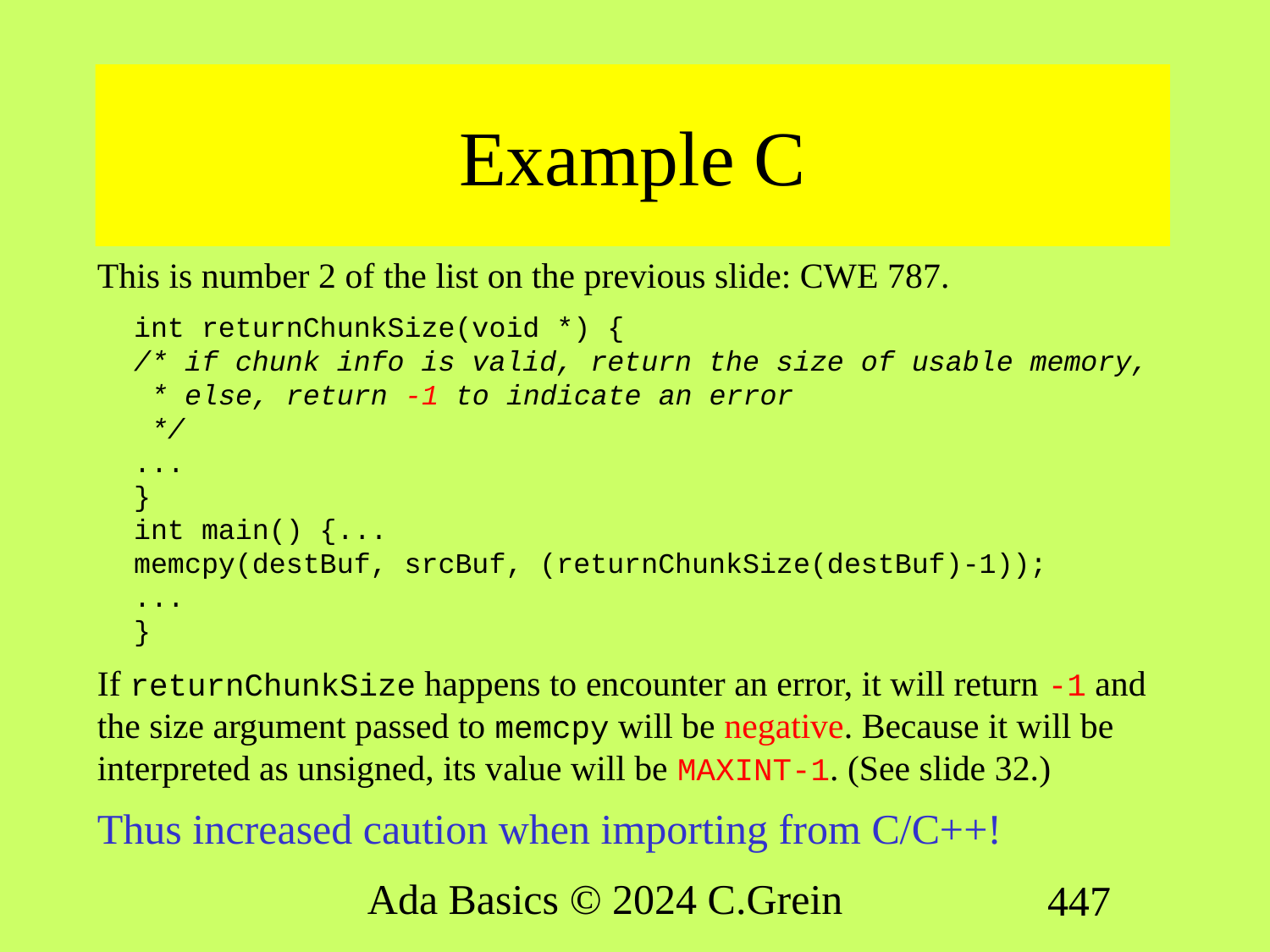

# Example C
This is number 2 of the list on the previous slide: CWE 787.
int returnChunkSize(void *) {
/* if chunk info is valid, return the size of usable memory,
 * else, return -1 to indicate an error
 */
...
}
int main() {...
memcpy(destBuf, srcBuf, (returnChunkSize(destBuf)-1));
...
}
If returnChunkSize happens to encounter an error, it will return -1 and the size argument passed to memcpy will be negative. Because it will be interpreted as unsigned, its value will be MAXINT-1. (See slide 32.)
Thus increased caution when importing from C/C++!
Ada Basics © 2024 C.Grein
447